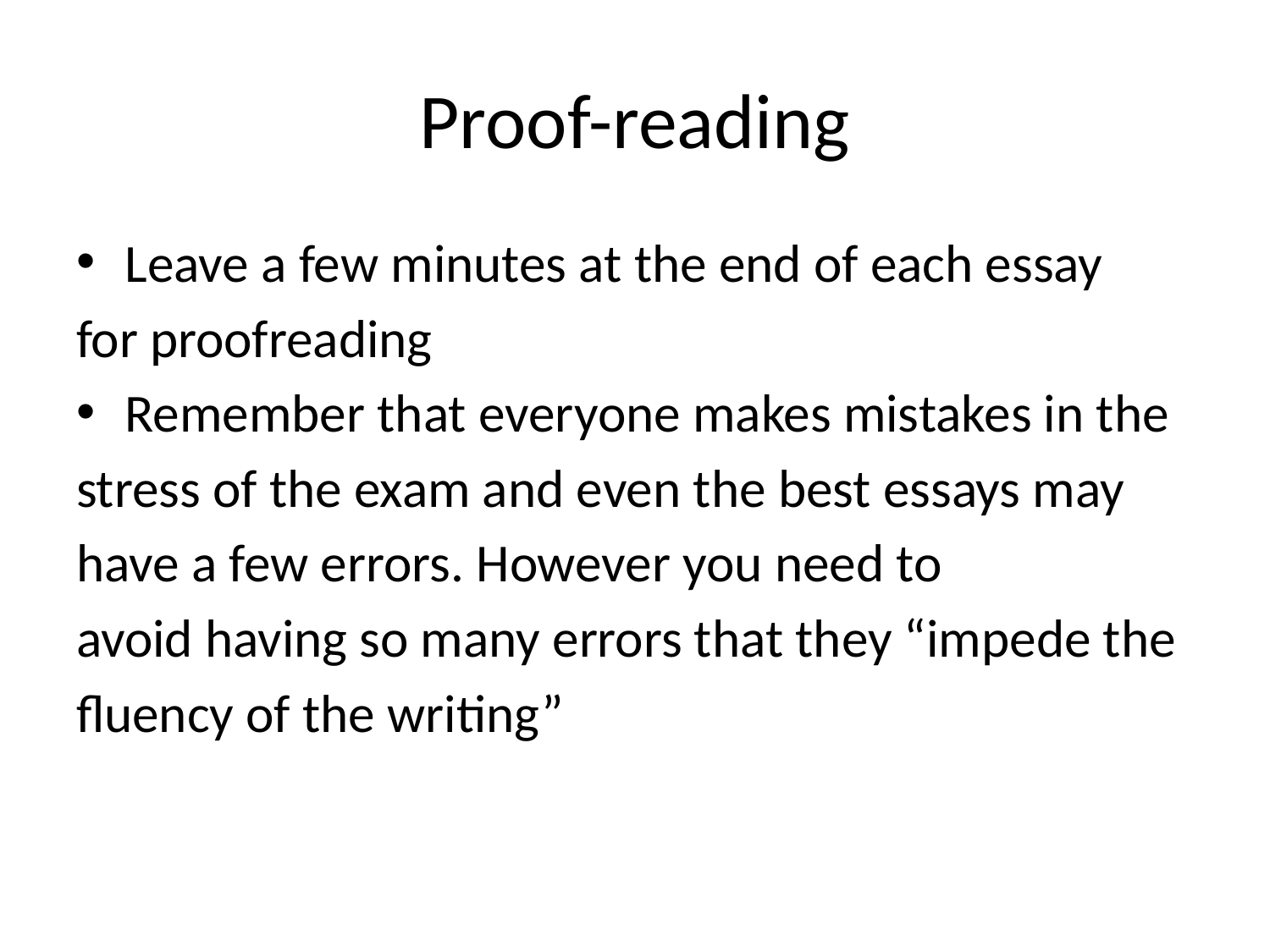

# Proof-reading
Leave a few minutes at the end of each essay
for proofreading
Remember that everyone makes mistakes in the
stress of the exam and even the best essays may
have a few errors. However you need to
avoid having so many errors that they “impede the
fluency of the writing”